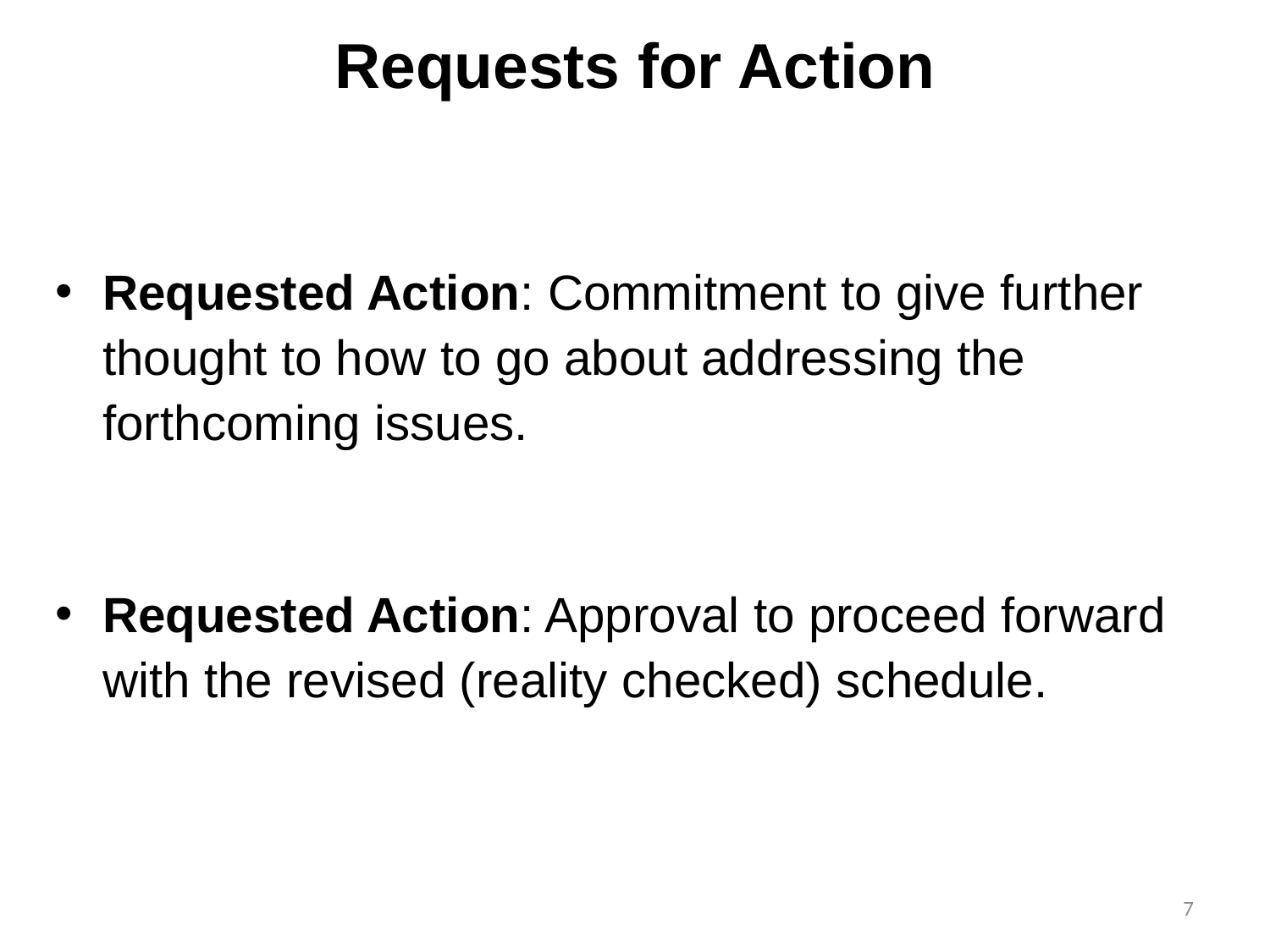

# Requests for Action

Requested Action: Commitment to give further thought to how to go about addressing the forthcoming issues.

Requested Action: Approval to proceed forward with the revised (reality checked) schedule.

7